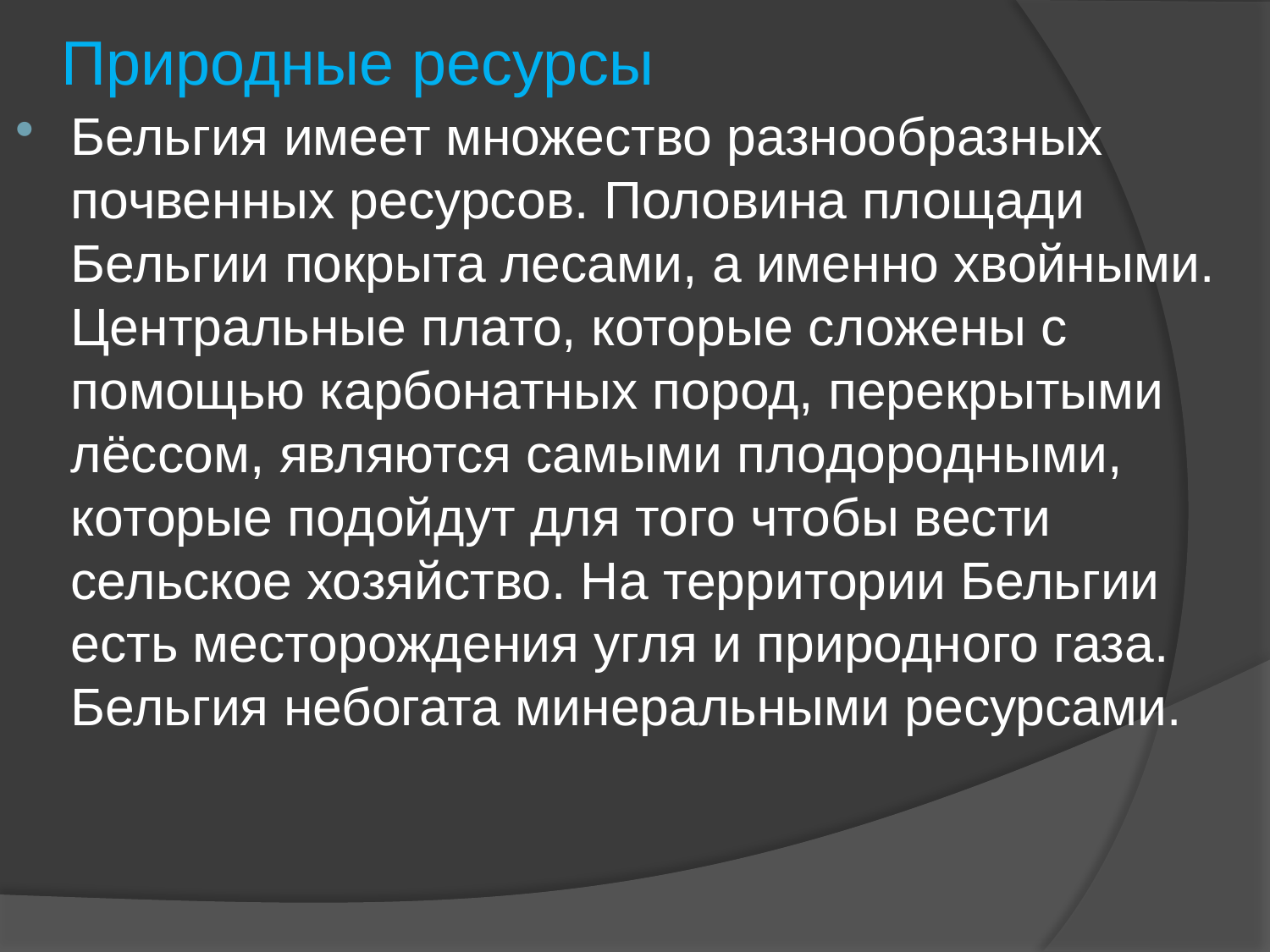

# Природные ресурсы
Бельгия имеет множество разнообразных почвенных ресурсов. Половина площади Бельгии покрыта лесами, а именно хвойными. Центральные плато, которые сложены с помощью карбонатных пород, перекрытыми лёссом, являются самыми плодородными, которые подойдут для того чтобы вести сельское хозяйство. На территории Бельгии есть месторождения угля и природного газа. Бельгия небогата минеральными ресурсами.